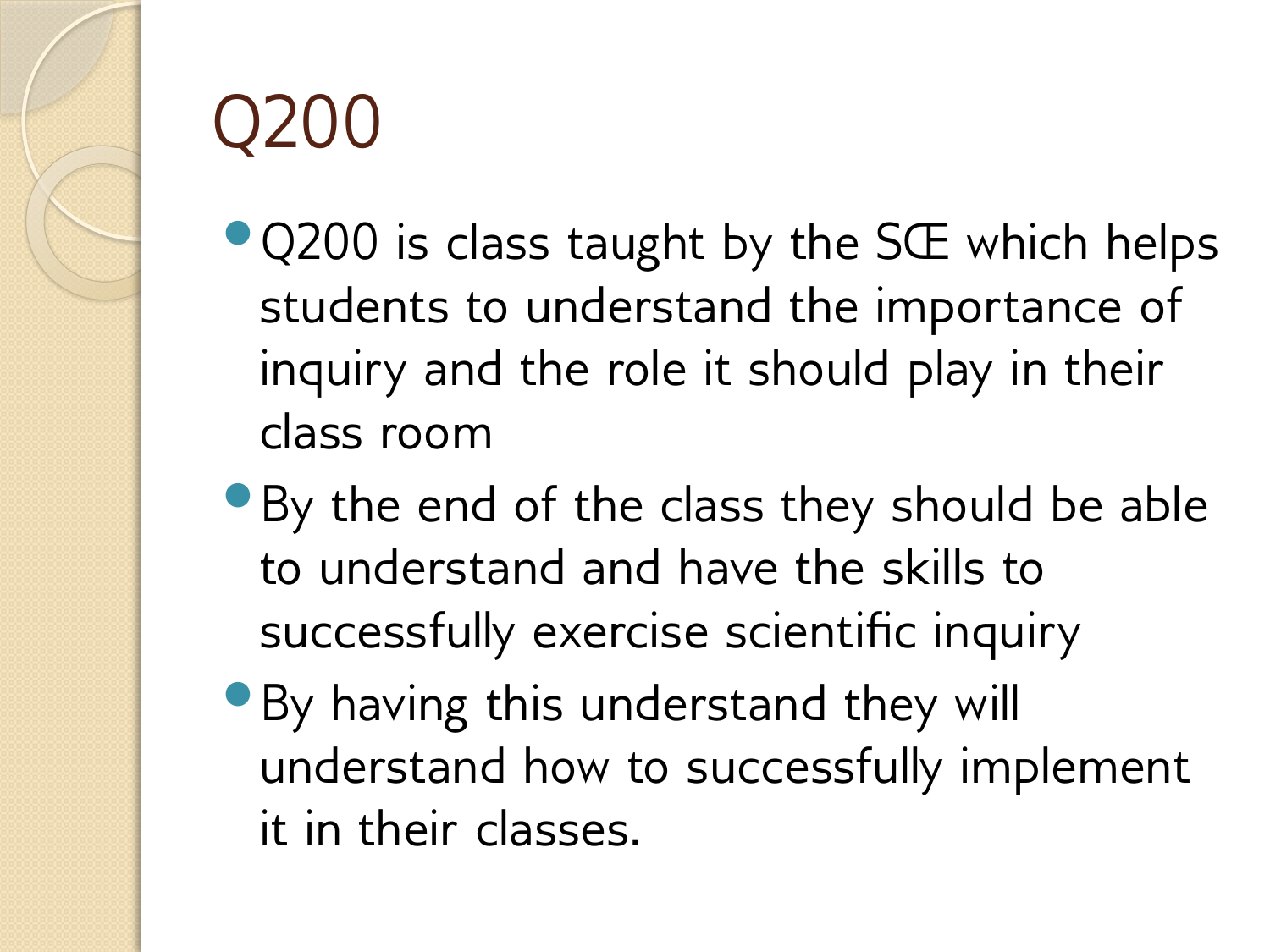

# Q200
Q200 is class taught by the SOE which helps students to understand the importance of inquiry and the role it should play in their class room
By the end of the class they should be able to understand and have the skills to successfully exercise scientific inquiry
By having this understand they will understand how to successfully implement it in their classes.